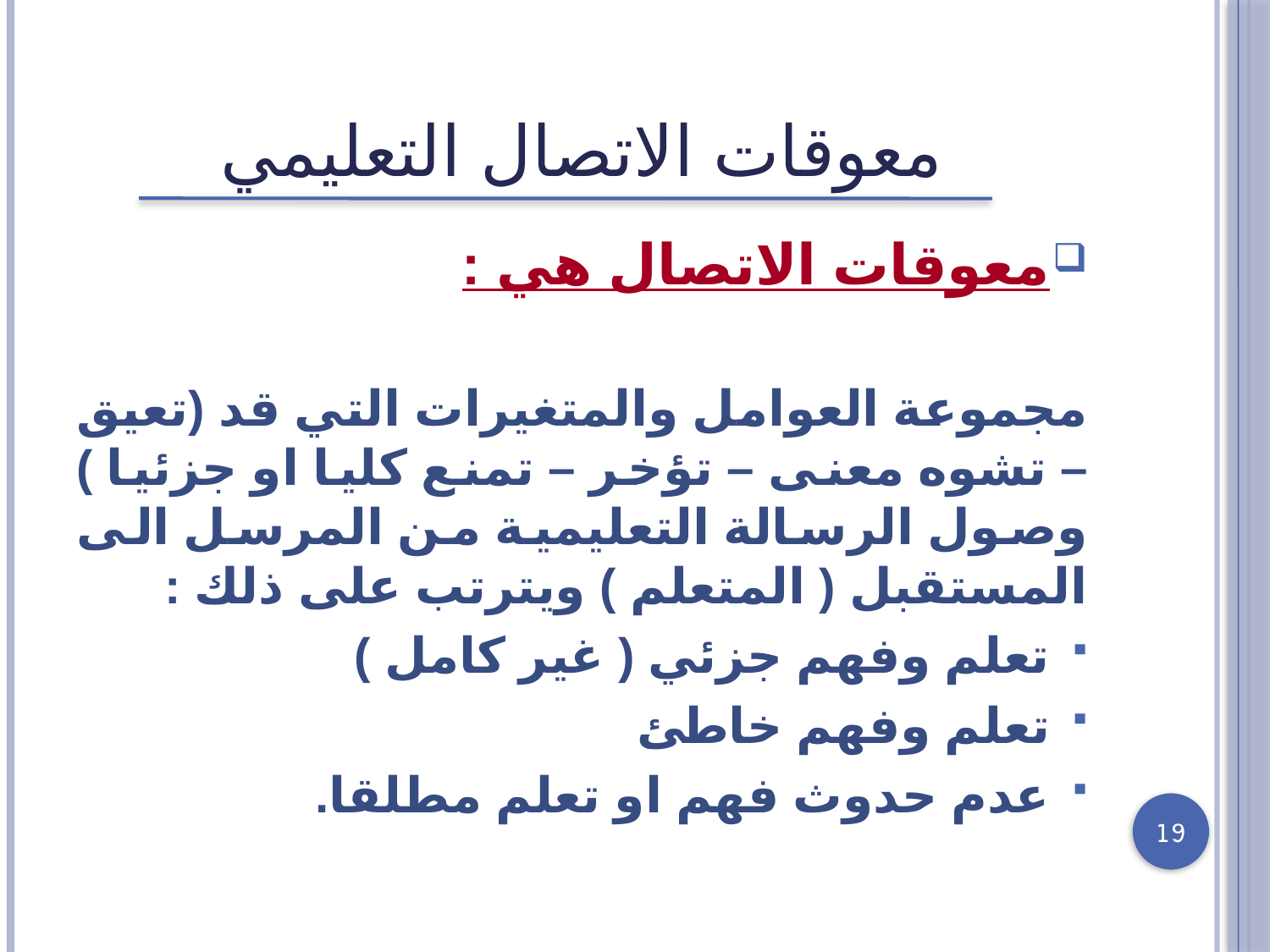

# معوقات الاتصال التعليمي
معوقات الاتصال هي :

مجموعة العوامل والمتغيرات التي قد (تعيق – تشوه معنى – تؤخر – تمنع كليا او جزئيا ) وصول الرسالة التعليمية من المرسل الى المستقبل ( المتعلم ) ويترتب على ذلك :
تعلم وفهم جزئي ( غير كامل )
تعلم وفهم خاطئ
عدم حدوث فهم او تعلم مطلقا.
19